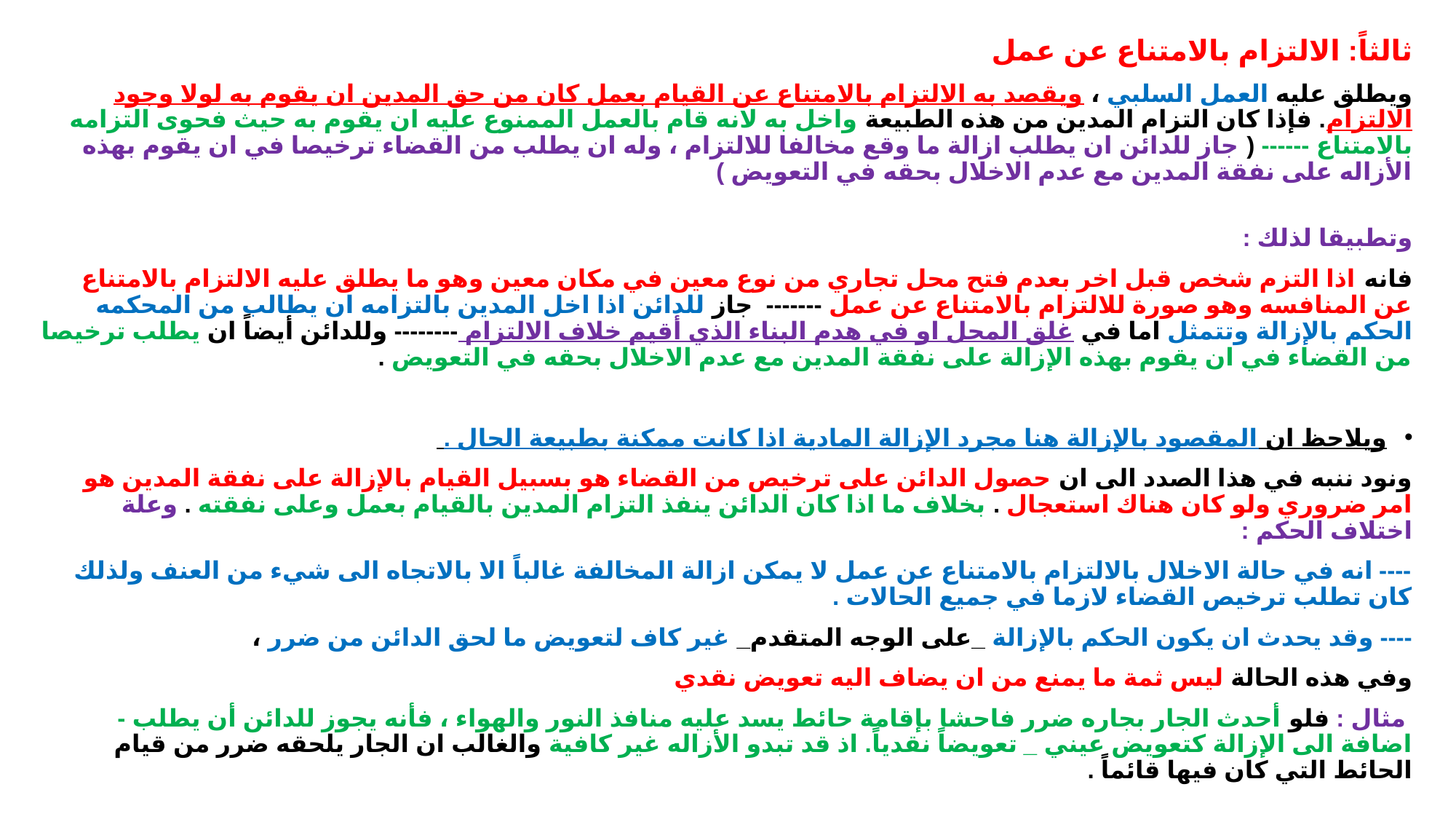

ثالثاً: الالتزام بالامتناع عن عمل
ويطلق عليه العمل السلبي ، ويقصد به الالتزام بالامتناع عن القيام بعمل كان من حق المدين ان يقوم به لولا وجود الالتزام. فإذا كان التزام المدين من هذه الطبيعة واخل به لانه قام بالعمل الممنوع عليه ان يقوم به حيث فحوى التزامه بالامتناع ------ ( جاز للدائن ان يطلب ازالة ما وقع مخالفا للالتزام ، وله ان يطلب من القضاء ترخيصا في ان يقوم بهذه الأزاله على نفقة المدين مع عدم الاخلال بحقه في التعويض )
وتطبيقا لذلك :
فانه اذا التزم شخص قبل اخر بعدم فتح محل تجاري من نوع معين في مكان معين وهو ما يطلق عليه الالتزام بالامتناع عن المنافسه وهو صورة للالتزام بالامتناع عن عمل -------  جاز للدائن اذا اخل المدين بالتزامه ان يطالب من المحكمه الحكم بالإزالة وتتمثل اما في غلق المحل او في هدم البناء الذي أقيم خلاف الالتزام -------- وللدائن أيضاً ان يطلب ترخيصا من القضاء في ان يقوم بهذه الإزالة على نفقة المدين مع عدم الاخلال بحقه في التعويض .

ويلاحظ ان المقصود بالإزالة هنا مجرد الإزالة المادية اذا كانت ممكنة بطبيعة الحال .
ونود ننبه في هذا الصدد الى ان حصول الدائن على ترخيص من القضاء هو بسبيل القيام بالإزالة على نفقة المدين هو امر ضروري ولو كان هناك استعجال . بخلاف ما اذا كان الدائن ينفذ التزام المدين بالقيام بعمل وعلى نفقته . وعلة اختلاف الحكم :
---- انه في حالة الاخلال بالالتزام بالامتناع عن عمل لا يمكن ازالة المخالفة غالباً الا بالاتجاه الى شيء من العنف ولذلك كان تطلب ترخيص القضاء لازما في جميع الحالات .
---- وقد يحدث ان يكون الحكم بالإزالة _على الوجه المتقدم_ غير كاف لتعويض ما لحق الدائن من ضرر ،
وفي هذه الحالة ليس ثمة ما يمنع من ان يضاف اليه تعويض نقدي
 مثال : فلو أحدث الجار بجاره ضرر فاحشا بإقامة حائط يسد عليه منافذ النور والهواء ، فأنه يجوز للدائن أن يطلب - اضافة الى الإزالة كتعويض عيني _ تعويضاً نقدياً. اذ قد تبدو الأزاله غير كافية والغالب ان الجار يلحقه ضرر من قيام الحائط التي كان فيها قائماً .